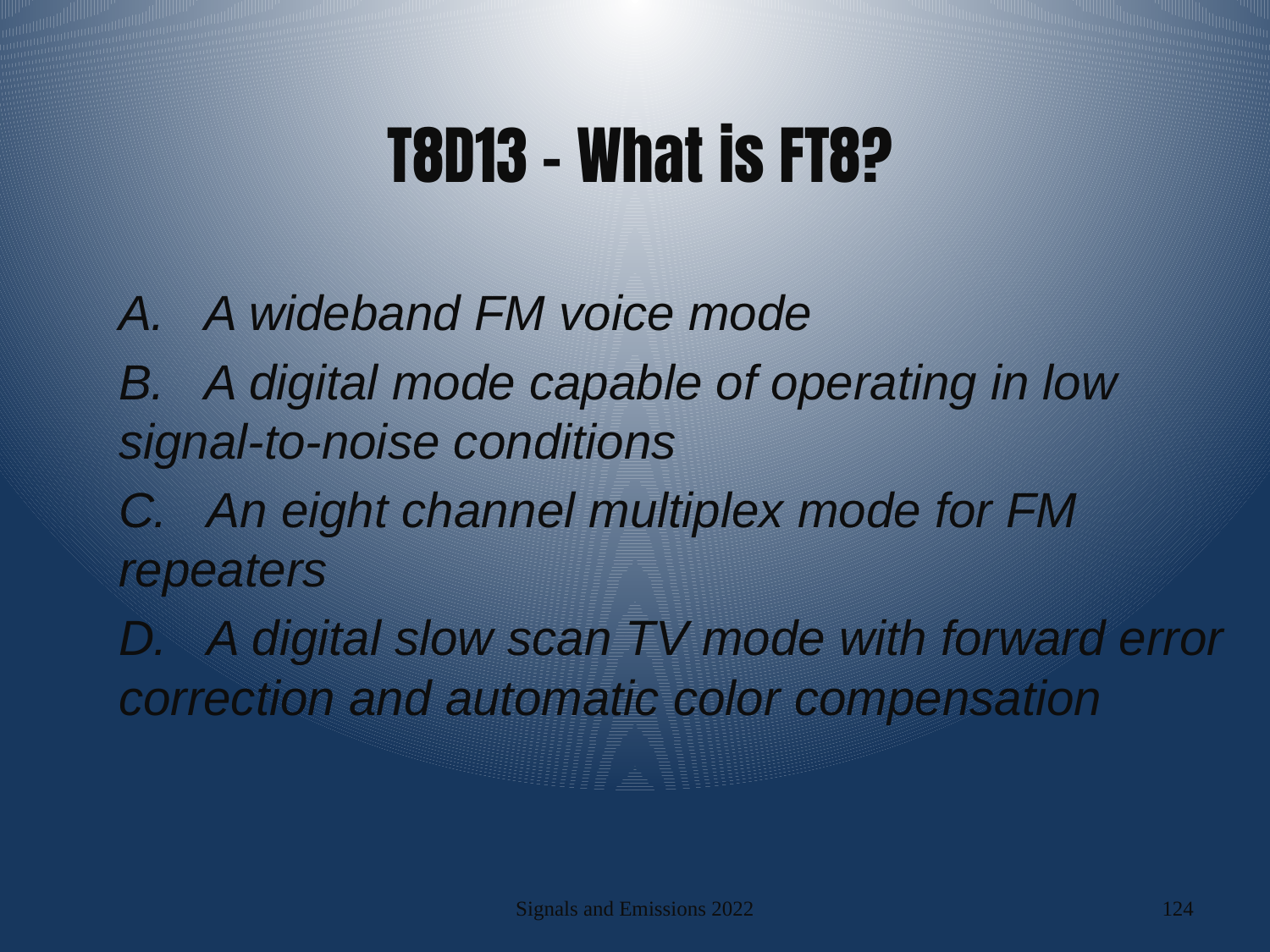

# T8D13 - What is FT8?
A.   A wideband FM voice mode
B.   A digital mode capable of operating in low signal-to-noise conditions
C.   An eight channel multiplex mode for FM repeaters
D.   A digital slow scan TV mode with forward error correction and automatic color compensation
Signals and Emissions 2022
124